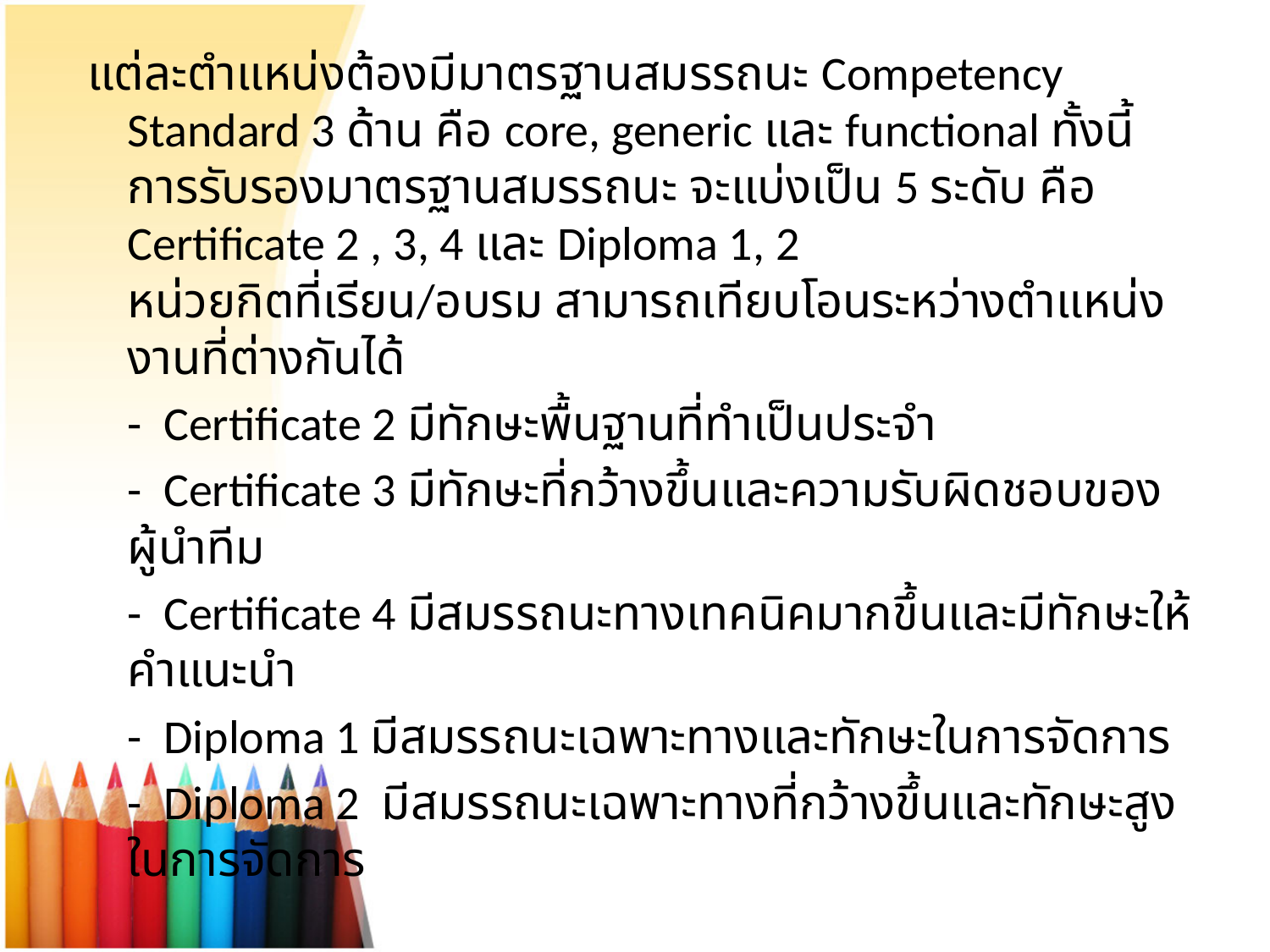

แต่ละตำแหน่งต้องมีมาตรฐานสมรรถนะ Competency Standard 3 ด้าน คือ core, generic และ functional ทั้งนี้ การรับรองมาตรฐานสมรรถนะ จะแบ่งเป็น 5 ระดับ คือ Certificate 2 , 3, 4 และ Diploma 1, 2 หน่วยกิตที่เรียน/อบรม สามารถเทียบโอนระหว่างตำแหน่งงานที่ต่างกันได้
	-  Certificate 2 มีทักษะพื้นฐานที่ทำเป็นประจำ
	-  Certificate 3 มีทักษะที่กว้างขึ้นและความรับผิดชอบของผู้นำทีม
	-  Certificate 4 มีสมรรถนะทางเทคนิคมากขึ้นและมีทักษะให้คำแนะนำ
	-  Diploma 1 มีสมรรถนะเฉพาะทางและทักษะในการจัดการ
	-  Diploma 2  มีสมรรถนะเฉพาะทางที่กว้างขึ้นและทักษะสูงในการจัดการ